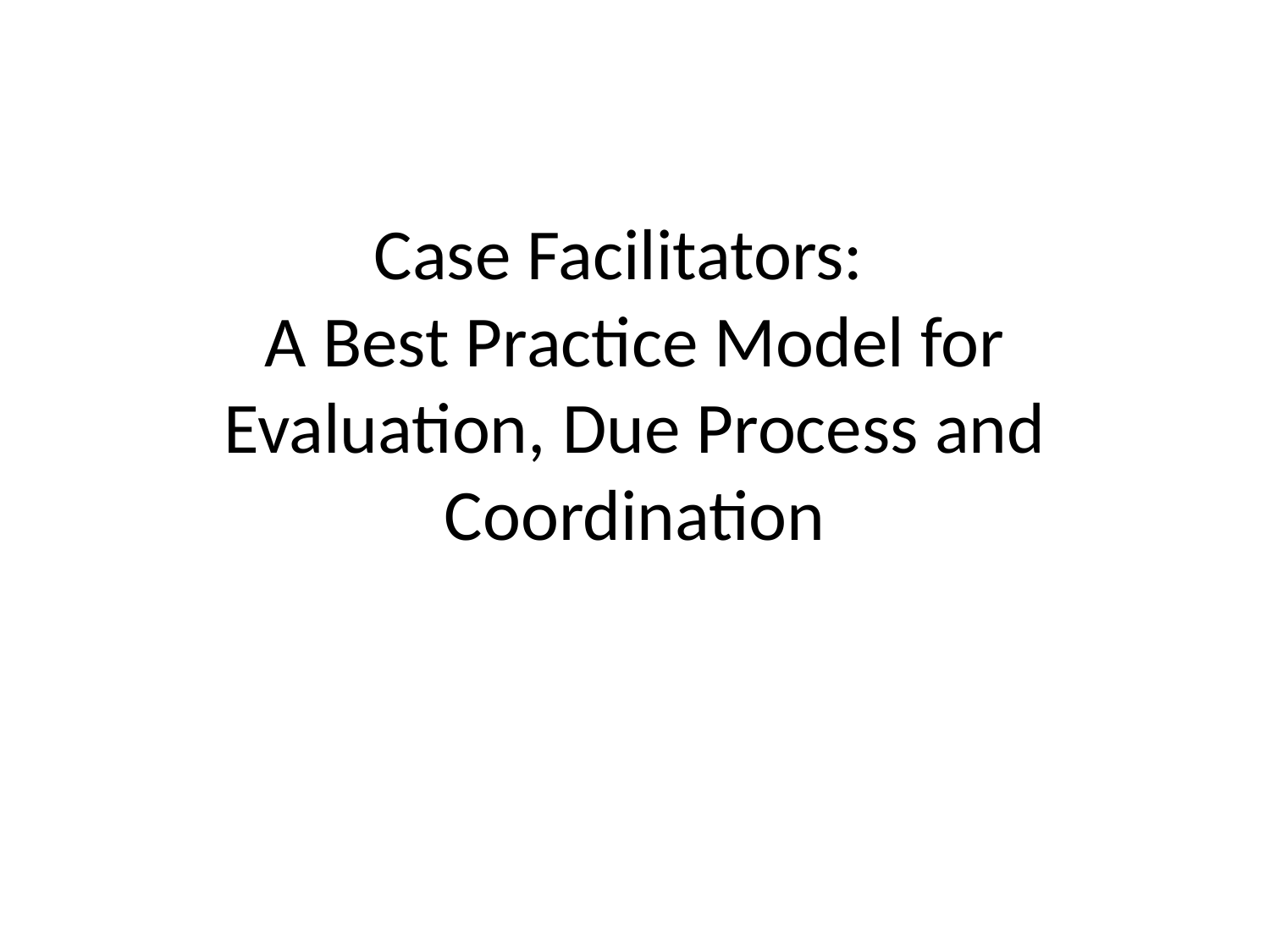

# Case Facilitators: A Best Practice Model for Evaluation, Due Process and Coordination